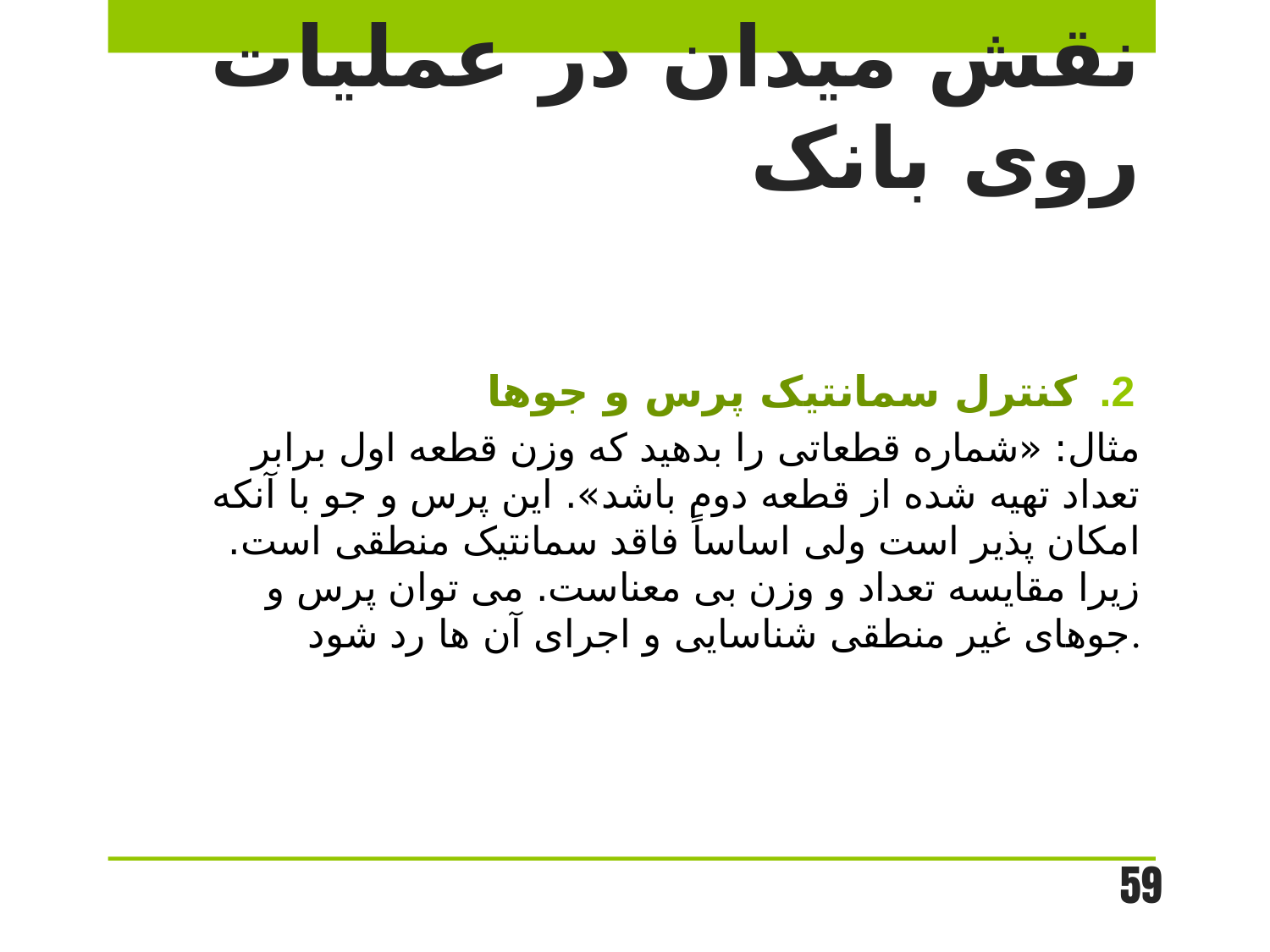

# نقش میدان در عملیات روی بانک
کنترل سمانتیک پرس و جوها
مثال: «شماره قطعاتی را بدهید که وزن قطعه اول برابر تعداد تهیه شده از قطعه دوم باشد». این پرس و جو با آنکه امکان پذیر است ولی اساساً فاقد سمانتیک منطقی است. زیرا مقایسه تعداد و وزن بی معناست. می توان پرس و جوهای غیر منطقی شناسایی و اجرای آن ها رد شود.

59